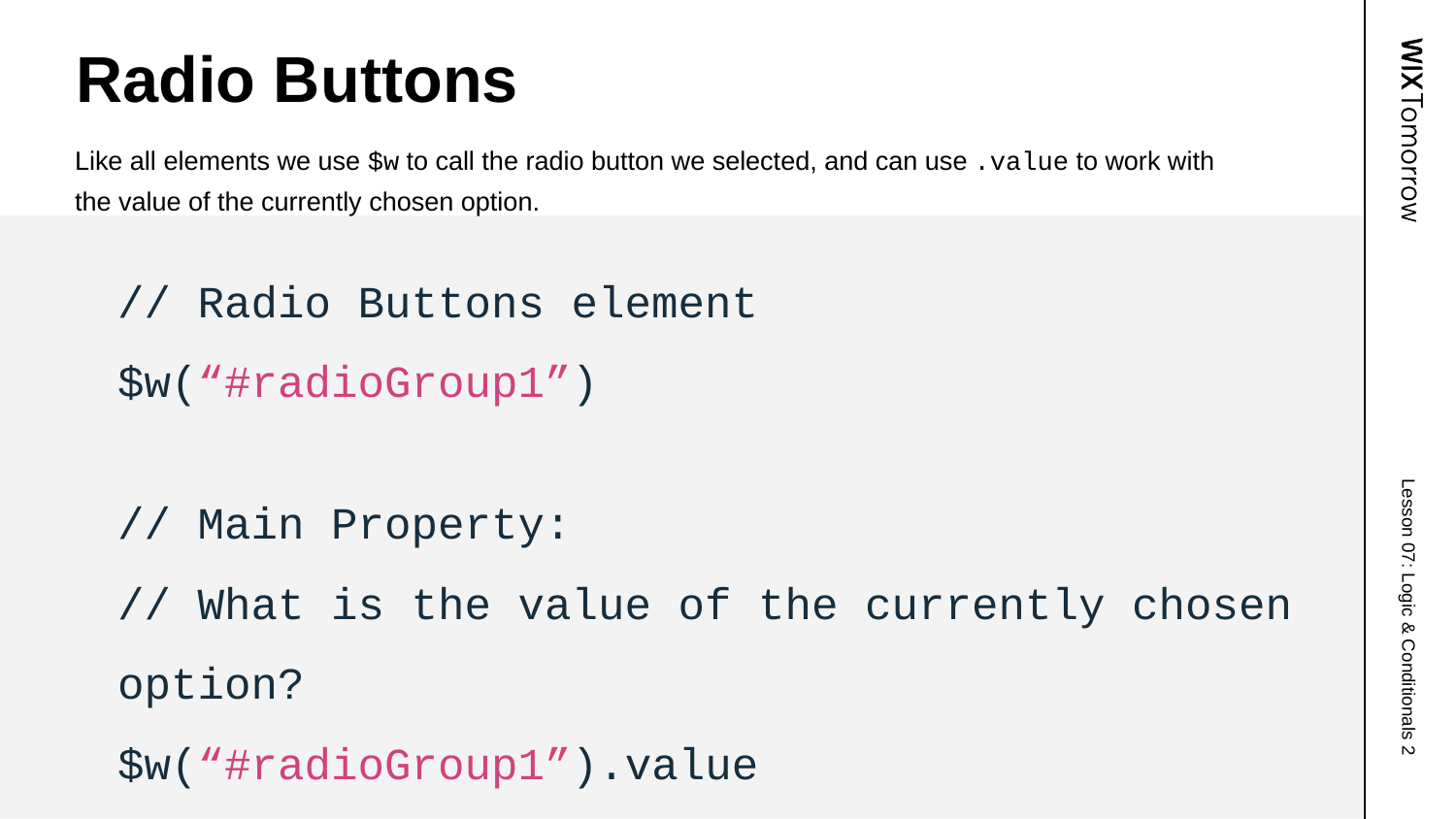

Radio Buttons
Like all elements we use $w to call the radio button we selected, and can use .value to work with the value of the currently chosen option.
// Radio Buttons element
$w(“#radioGroup1”)

// Main Property:
// What is the value of the currently chosen option?
$w(“#radioGroup1”).value